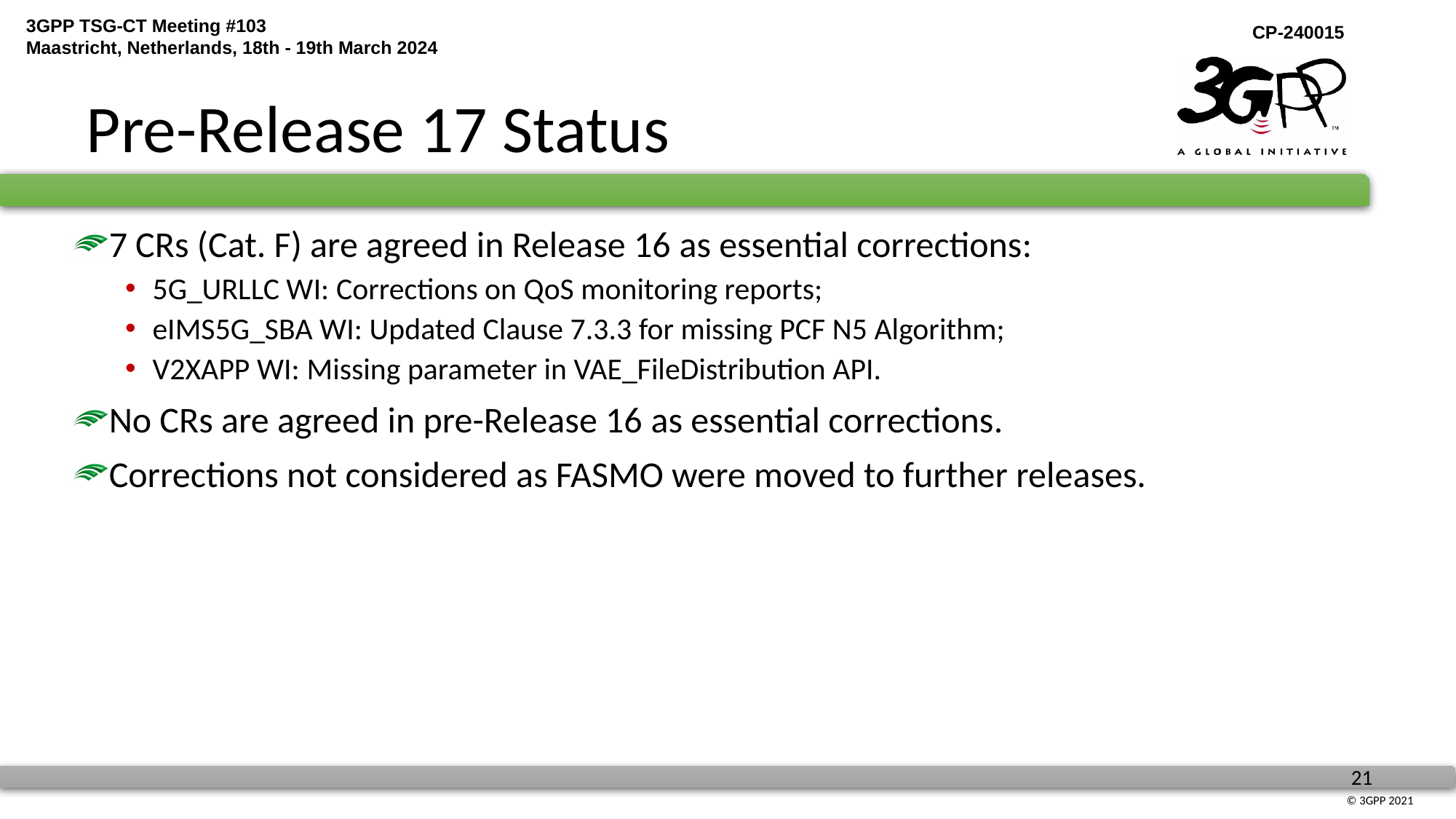

# Pre-Release 17 Status
7 CRs (Cat. F) are agreed in Release 16 as essential corrections:
5G_URLLC WI: Corrections on QoS monitoring reports;
eIMS5G_SBA WI: Updated Clause 7.3.3 for missing PCF N5 Algorithm;
V2XAPP WI: Missing parameter in VAE_FileDistribution API.
No CRs are agreed in pre-Release 16 as essential corrections.
Corrections not considered as FASMO were moved to further releases.